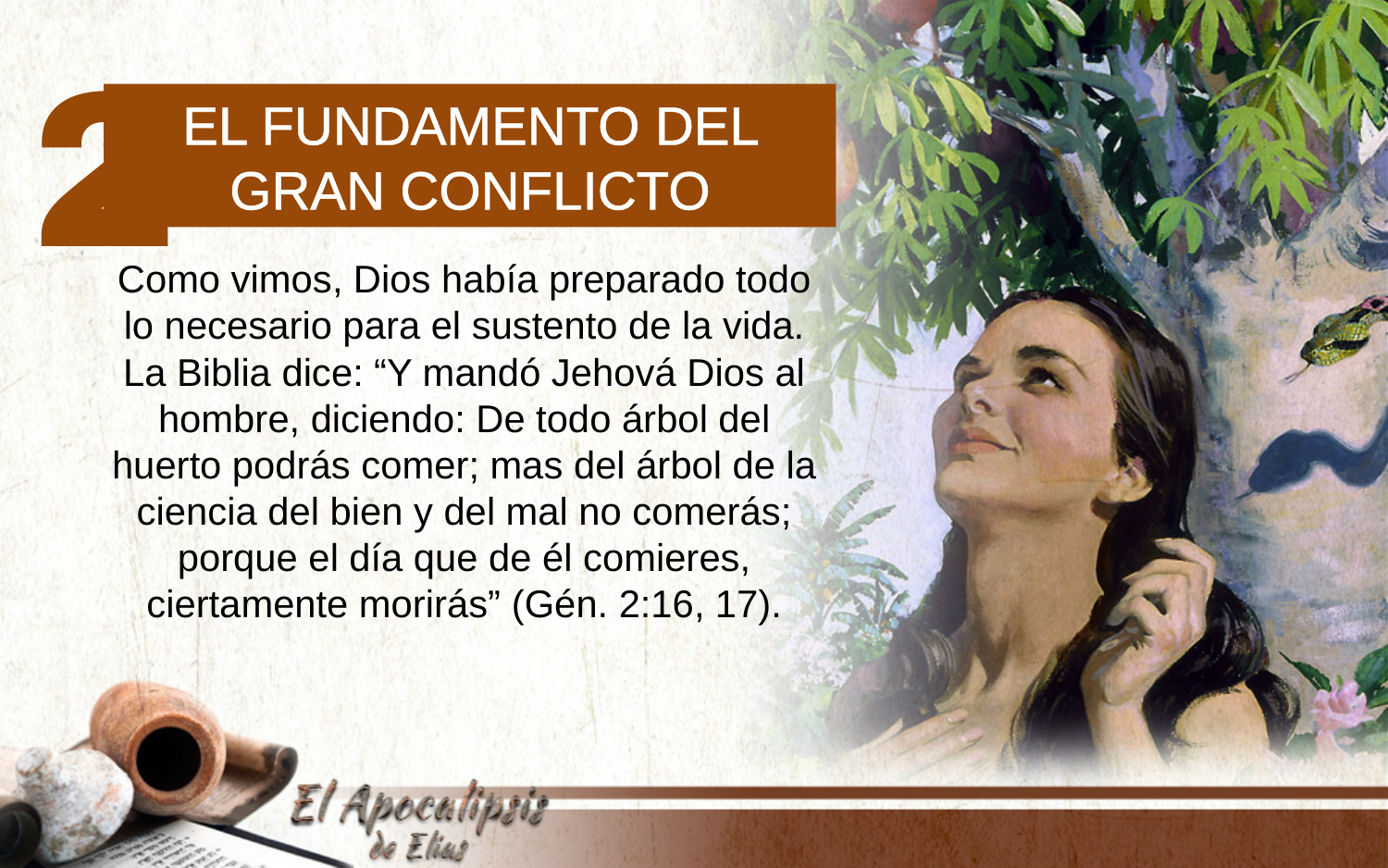

2
El fundamento del gran conflicto
Como vimos, Dios había preparado todo lo necesario para el sustento de la vida. La Biblia dice: “Y mandó Jehová Dios al hombre, diciendo: De todo árbol del huerto podrás comer; mas del árbol de la ciencia del bien y del mal no comerás; porque el día que de él comieres, ciertamente morirás” (Gén. 2:16, 17).